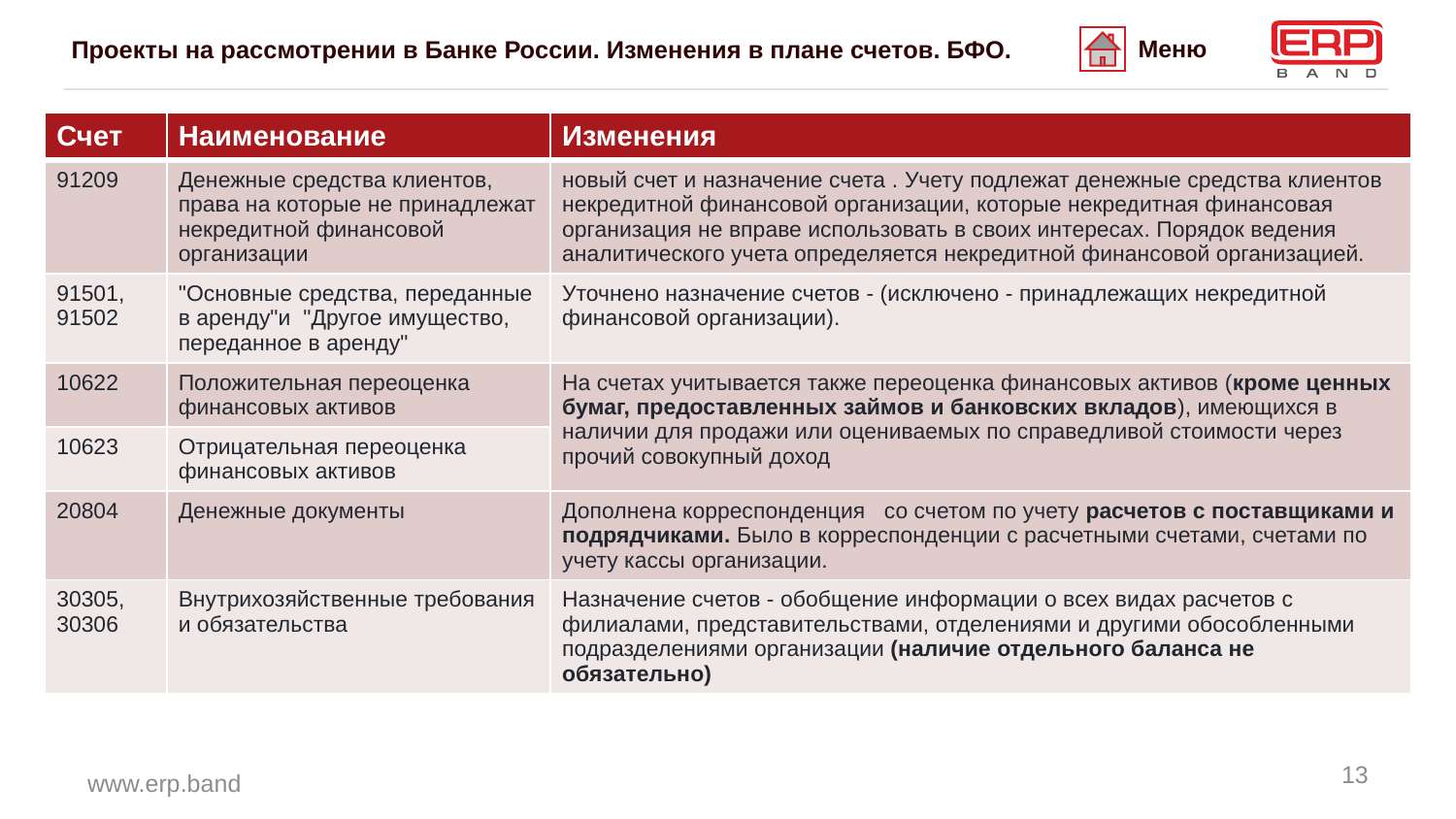

# Проекты на рассмотрении в Банке России. Изменения в плане счетов. БФО.

Меню
| Счет | Наименование | Изменения |
| --- | --- | --- |
| 91209 | Денежные средства клиентов, права на которые не принадлежат некредитной финансовой организации | новый счет и назначение счета . Учету подлежат денежные средства клиентов некредитной финансовой организации, которые некредитная финансовая организация не вправе использовать в своих интересах. Порядок ведения аналитического учета определяется некредитной финансовой организацией. |
| 91501, 91502 | "Основные средства, переданные в аренду"и  "Другое имущество, переданное в аренду" | Уточнено назначение счетов - (исключено - принадлежащих некредитной финансовой организации). |
| 10622 | Положительная переоценка финансовых активов | На счетах учитывается также переоценка финансовых активов (кроме ценных бумаг, предоставленных займов и банковских вкладов), имеющихся в наличии для продажи или оцениваемых по справедливой стоимости через прочий совокупный доход |
| 10623 | Отрицательная переоценка финансовых активов |  |
| 20804 | Денежные документы | Дополнена корреспонденция   со счетом по учету расчетов с поставщиками и подрядчиками. Было в корреспонденции с расчетными счетами, счетами по учету кассы организации. |
| 30305, 30306 | Внутрихозяйственные требования и обязательства | Назначение счетов - обобщение информации о всех видах расчетов с филиалами, представительствами, отделениями и другими обособленными подразделениями организации (наличие отдельного баланса не обязательно) |
13